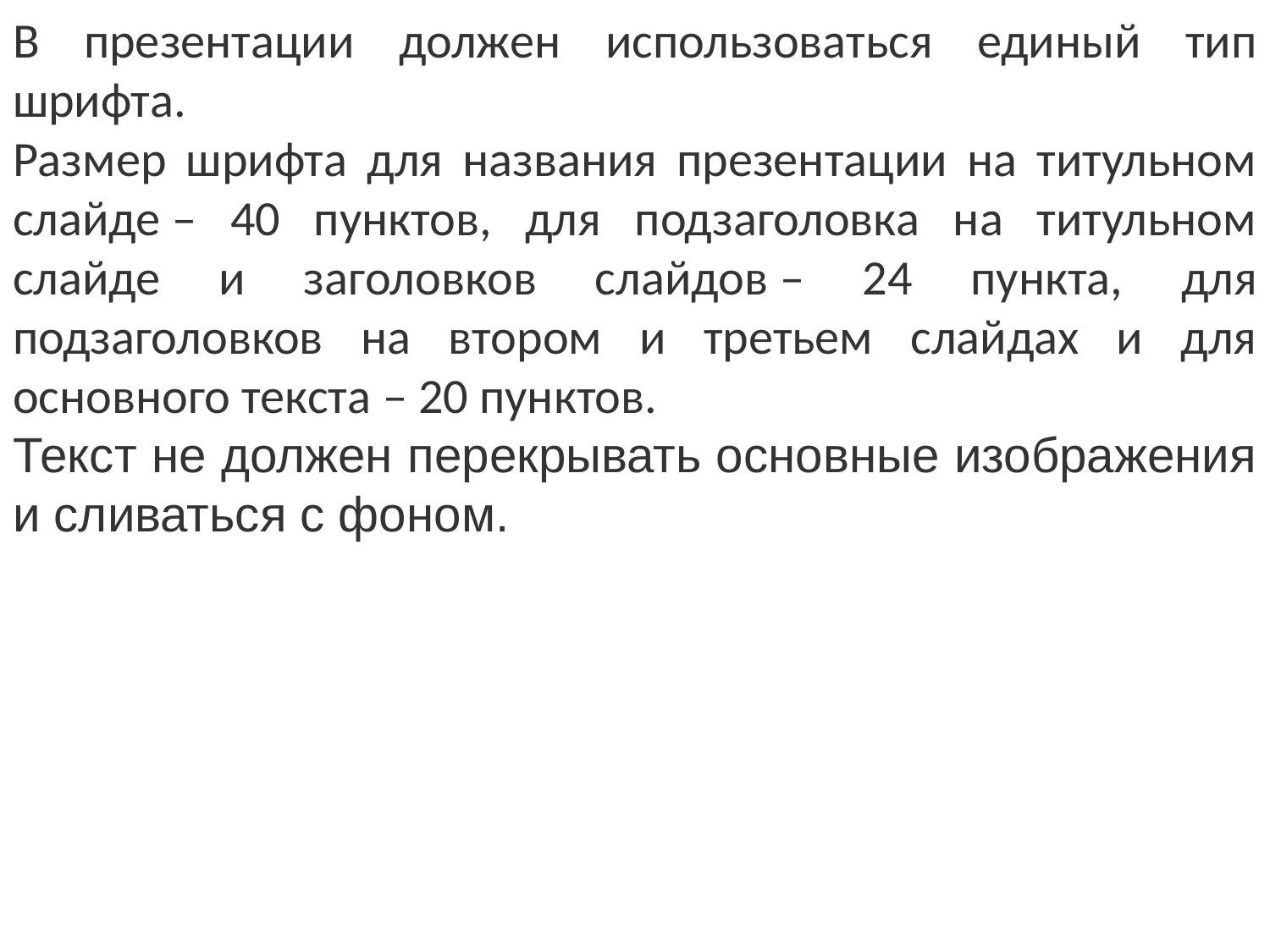

В презентации должен использоваться единый тип шрифта.
Размер шрифта для названия презентации на титульном слайде – 40 пунктов, для подзаголовка на титульном слайде и заголовков слайдов – 24 пункта, для подзаголовков на втором и третьем слайдах и для основного текста – 20 пунктов.
Текст не должен перекрывать основные изображения и сливаться с фоном.